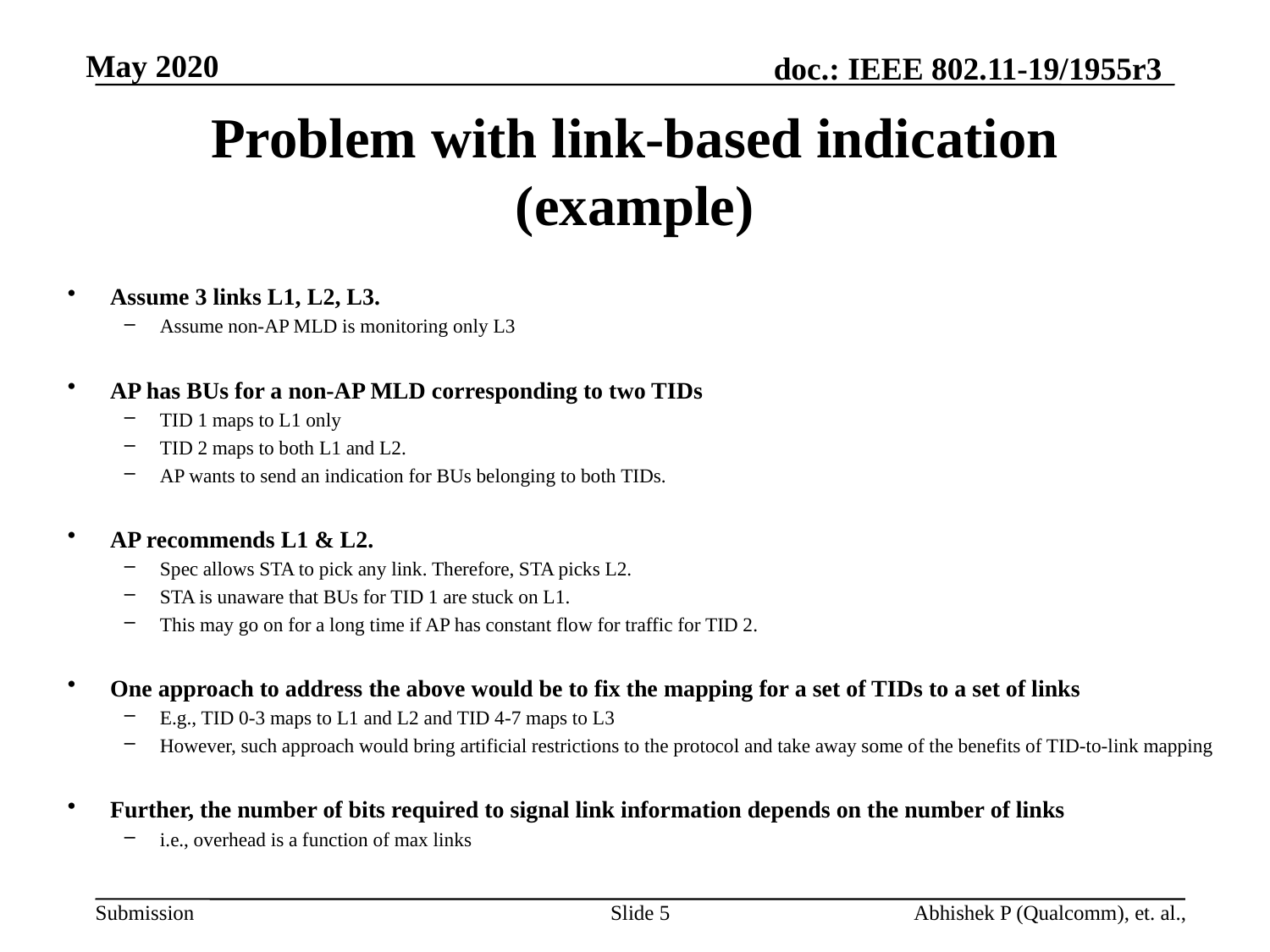

# Problem with link-based indication (example)
Assume 3 links L1, L2, L3.
Assume non-AP MLD is monitoring only L3

AP has BUs for a non-AP MLD corresponding to two TIDs
TID 1 maps to L1 only
TID 2 maps to both L1 and L2.
AP wants to send an indication for BUs belonging to both TIDs.

AP recommends L1 & L2.
Spec allows STA to pick any link. Therefore, STA picks L2.
STA is unaware that BUs for TID 1 are stuck on L1.
This may go on for a long time if AP has constant flow for traffic for TID 2.

One approach to address the above would be to fix the mapping for a set of TIDs to a set of links
E.g., TID 0-3 maps to L1 and L2 and TID 4-7 maps to L3
However, such approach would bring artificial restrictions to the protocol and take away some of the benefits of TID-to-link mapping

Further, the number of bits required to signal link information depends on the number of links
i.e., overhead is a function of max links
Slide 5
Abhishek P (Qualcomm), et. al.,